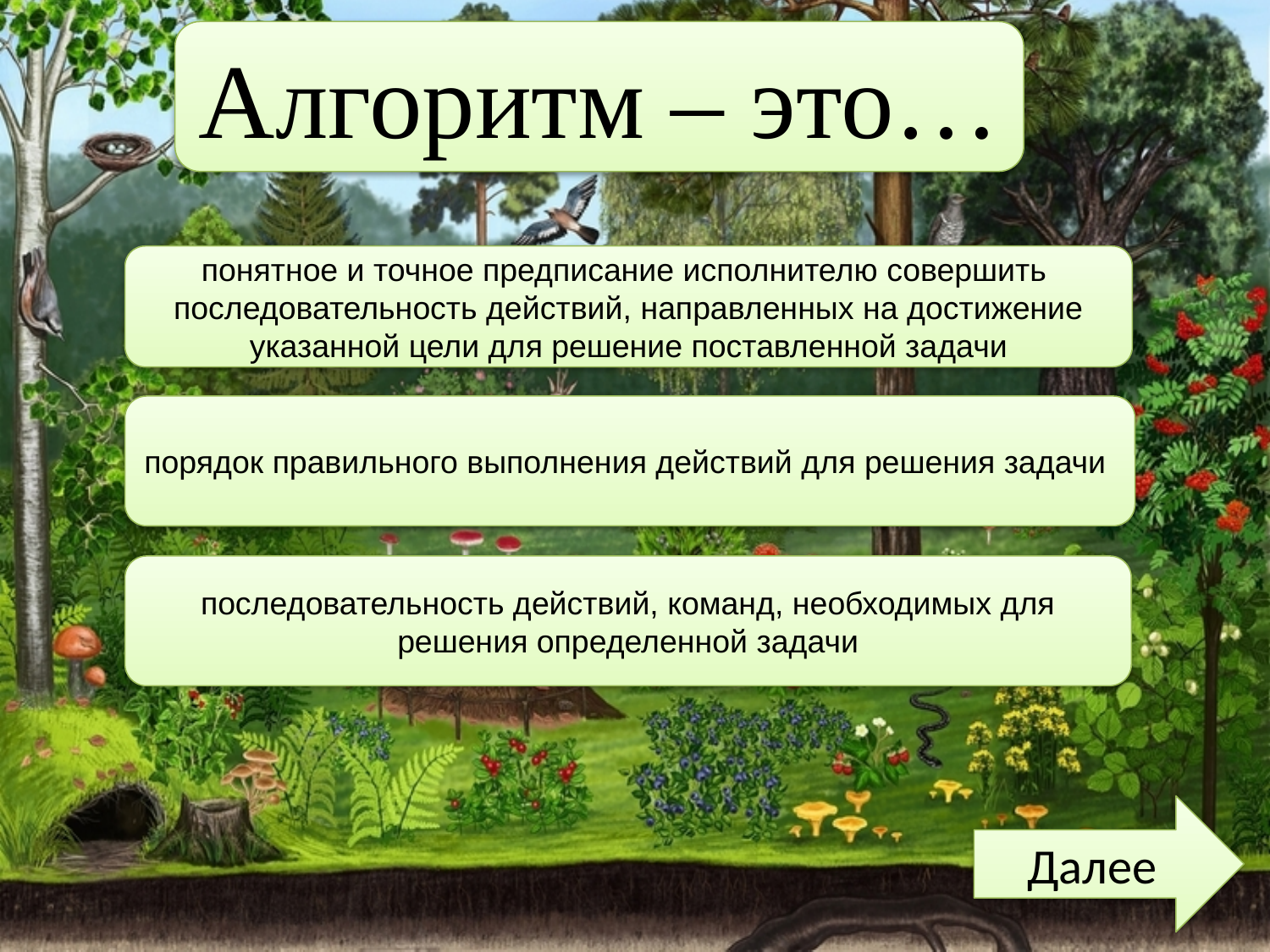

Алгоритм – это…
понятное и точное предписание исполнителю совершить  последовательность действий, направленных на достижение указанной цели для решение поставленной задачи
…
порядок правильного выполнения действий для решения задачи
последовательность действий, команд, необходимых для решения определенной задачи
Далее